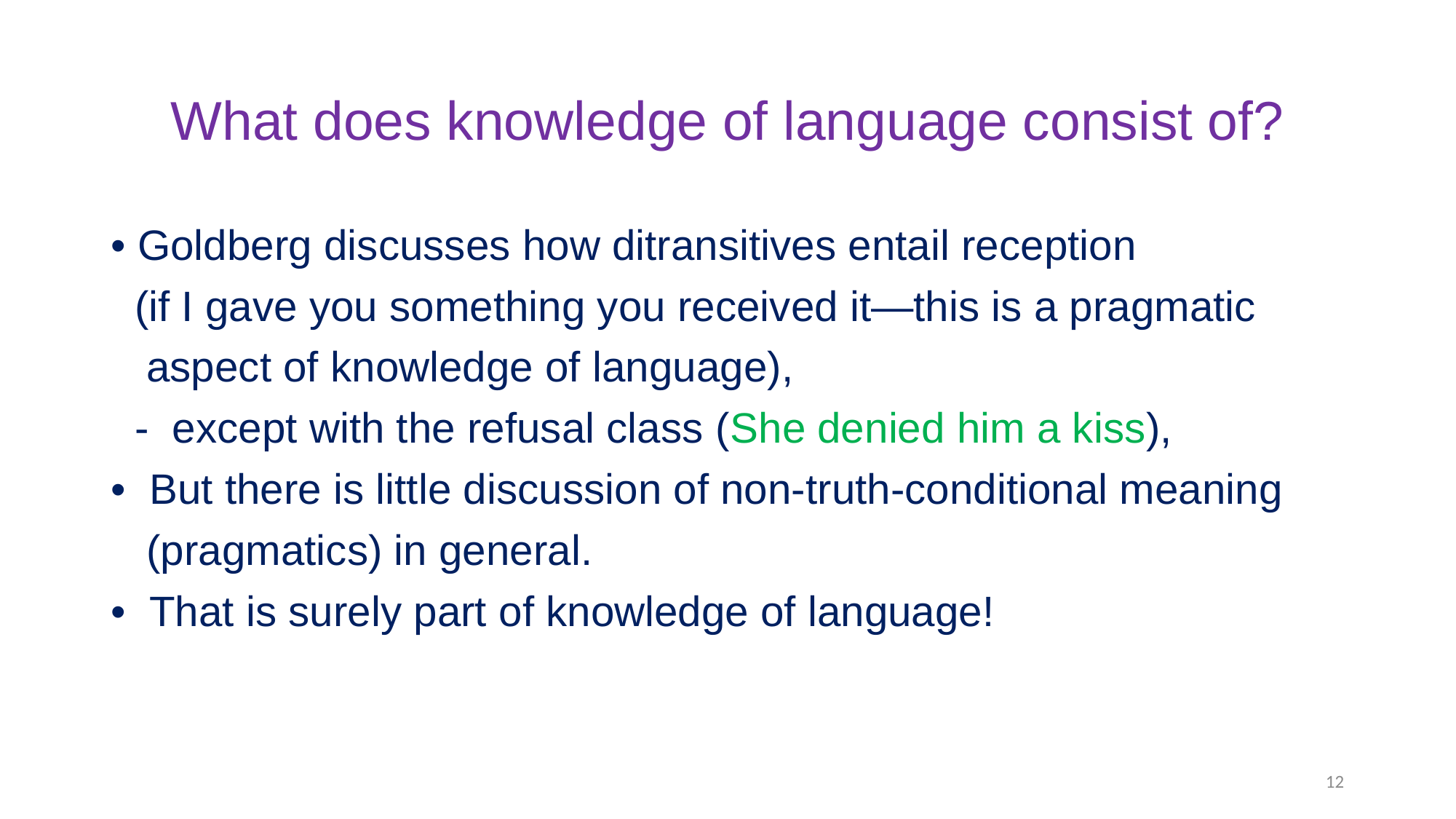

# What does knowledge of language consist of?
• Goldberg discusses how ditransitives entail reception
  (if I gave you something you received it—this is a pragmatic
   aspect of knowledge of language),
  -  except with the refusal class (She denied him a kiss),
•  But there is little discussion of non-truth-conditional meaning
   (pragmatics) in general.
•  That is surely part of knowledge of language!

12